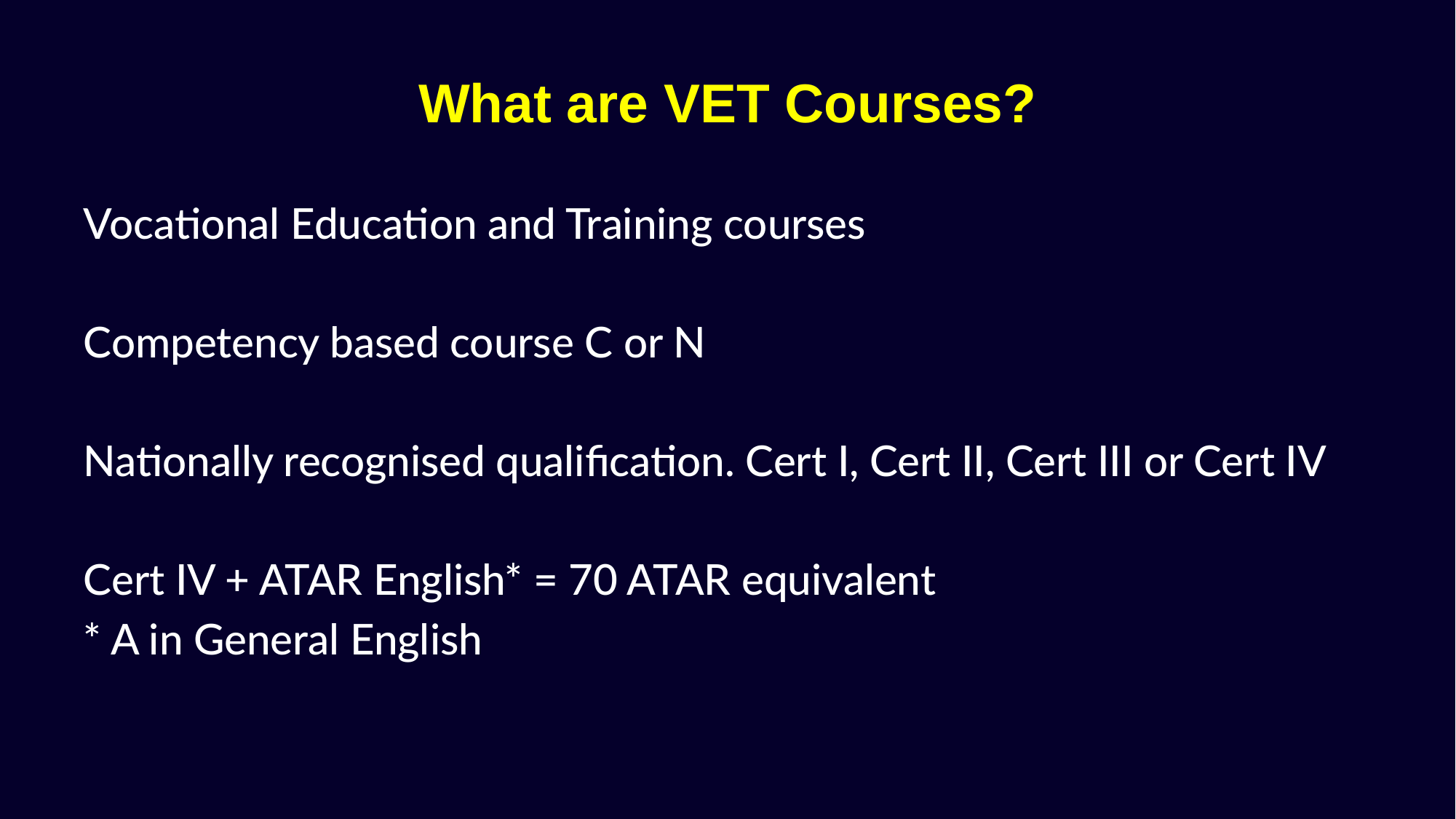

# What are VET Courses?
Vocational Education and Training courses

Competency based course C or N

Nationally recognised qualification. Cert I, Cert II, Cert III or Cert IV

Cert IV + ATAR English* = 70 ATAR equivalent
* A in General English